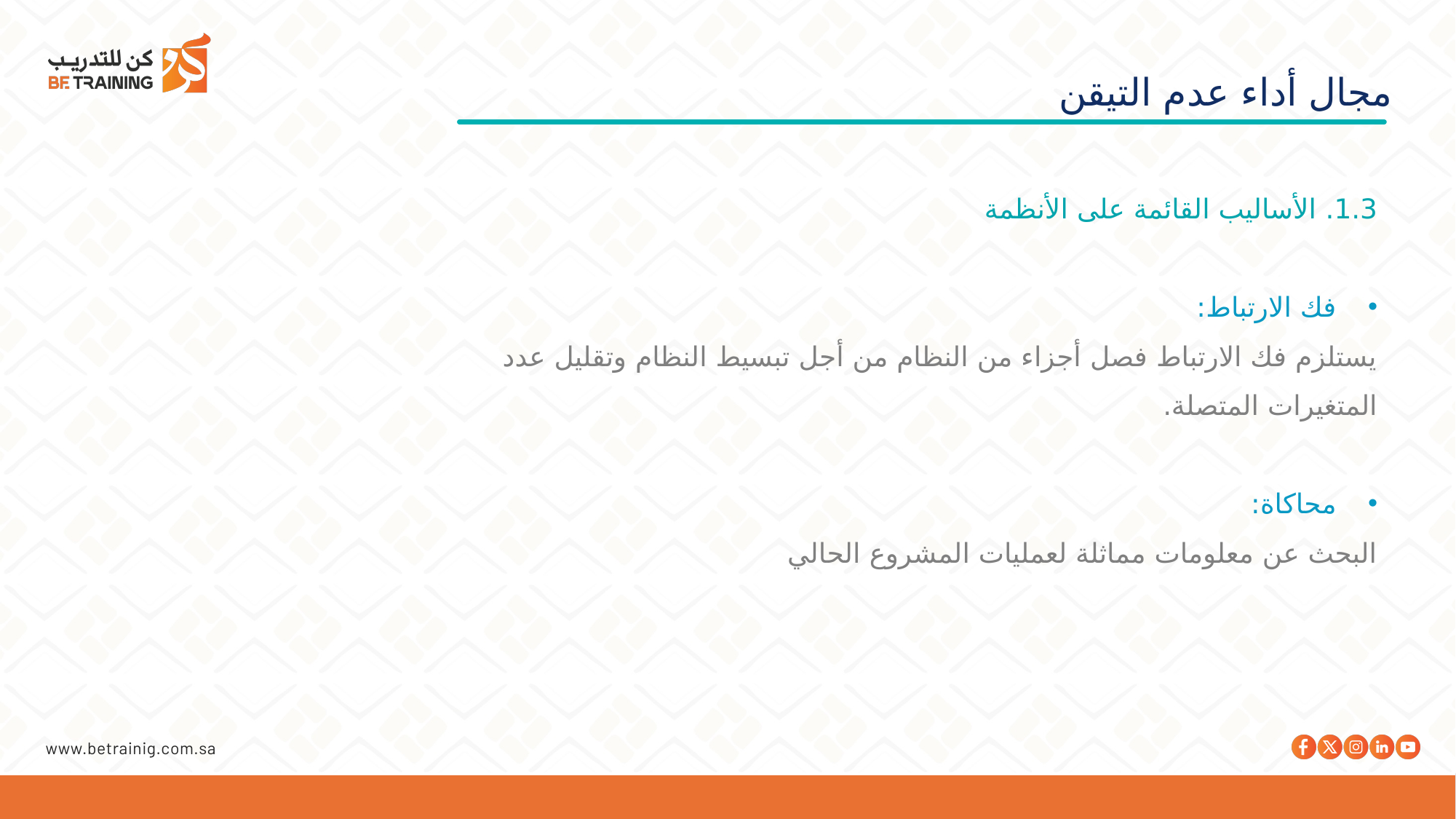

مجال أداء عدم التيقن
1.3. الأساليب القائمة على الأنظمة

فك الارتباط:
يستلزم فك الارتباط فصل أجزاء من النظام من أجل تبسيط النظام وتقليل عدد المتغيرات المتصلة.

محاكاة:
البحث عن معلومات مماثلة لعمليات المشروع الحالي